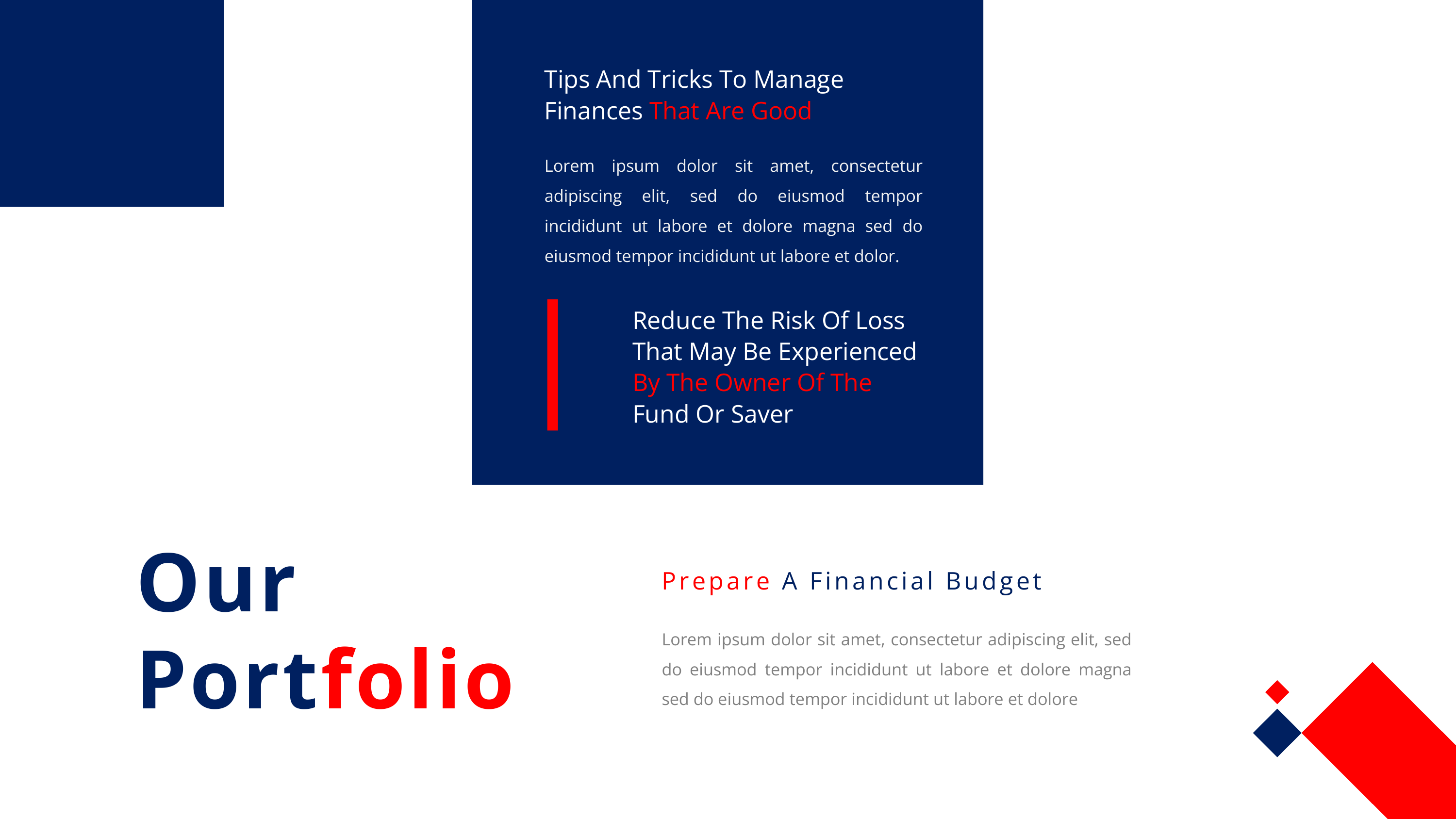

Tips And Tricks To Manage Finances That Are Good
Lorem ipsum dolor sit amet, consectetur adipiscing elit, sed do eiusmod tempor incididunt ut labore et dolore magna sed do eiusmod tempor incididunt ut labore et dolor.

Reduce The Risk Of Loss That May Be Experienced By The Owner Of The Fund Or Saver
Our Portfolio
Prepare A Financial Budget
Lorem ipsum dolor sit amet, consectetur adipiscing elit, sed do eiusmod tempor incididunt ut labore et dolore magna sed do eiusmod tempor incididunt ut labore et dolore